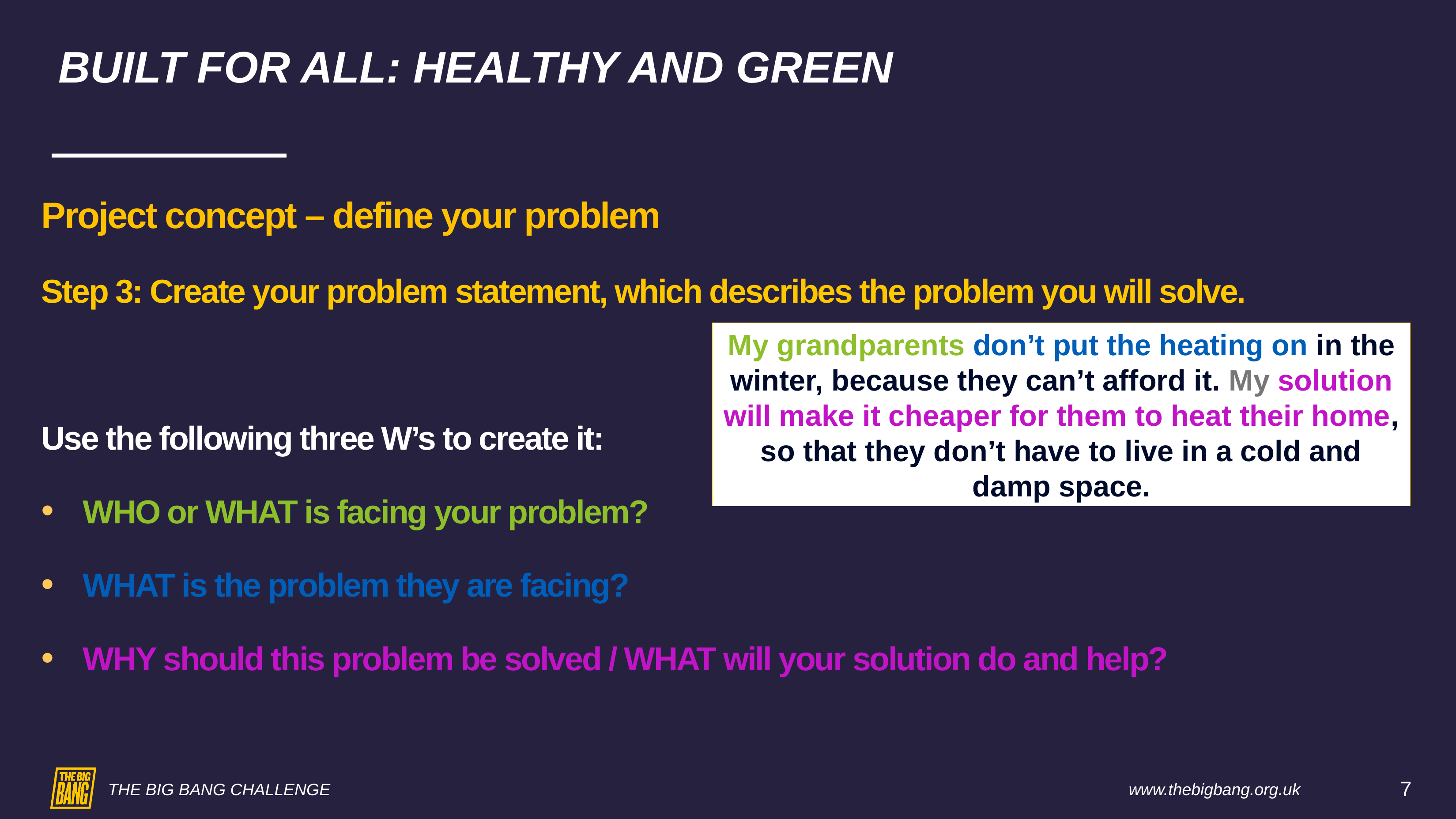

BUILT FOR ALL: HEALTHY AND GREEN
Project concept – define your problem
Step 3: Create your problem statement, which describes the problem you will solve.

Use the following three W’s to create it:
WHO or WHAT is facing your problem?
WHAT is the problem they are facing?
WHY should this problem be solved / WHAT will your solution do and help?

My grandparents don’t put the heating on in the winter, because they can’t afford it. My solution will make it cheaper for them to heat their home, so that they don’t have to live in a cold and damp space.